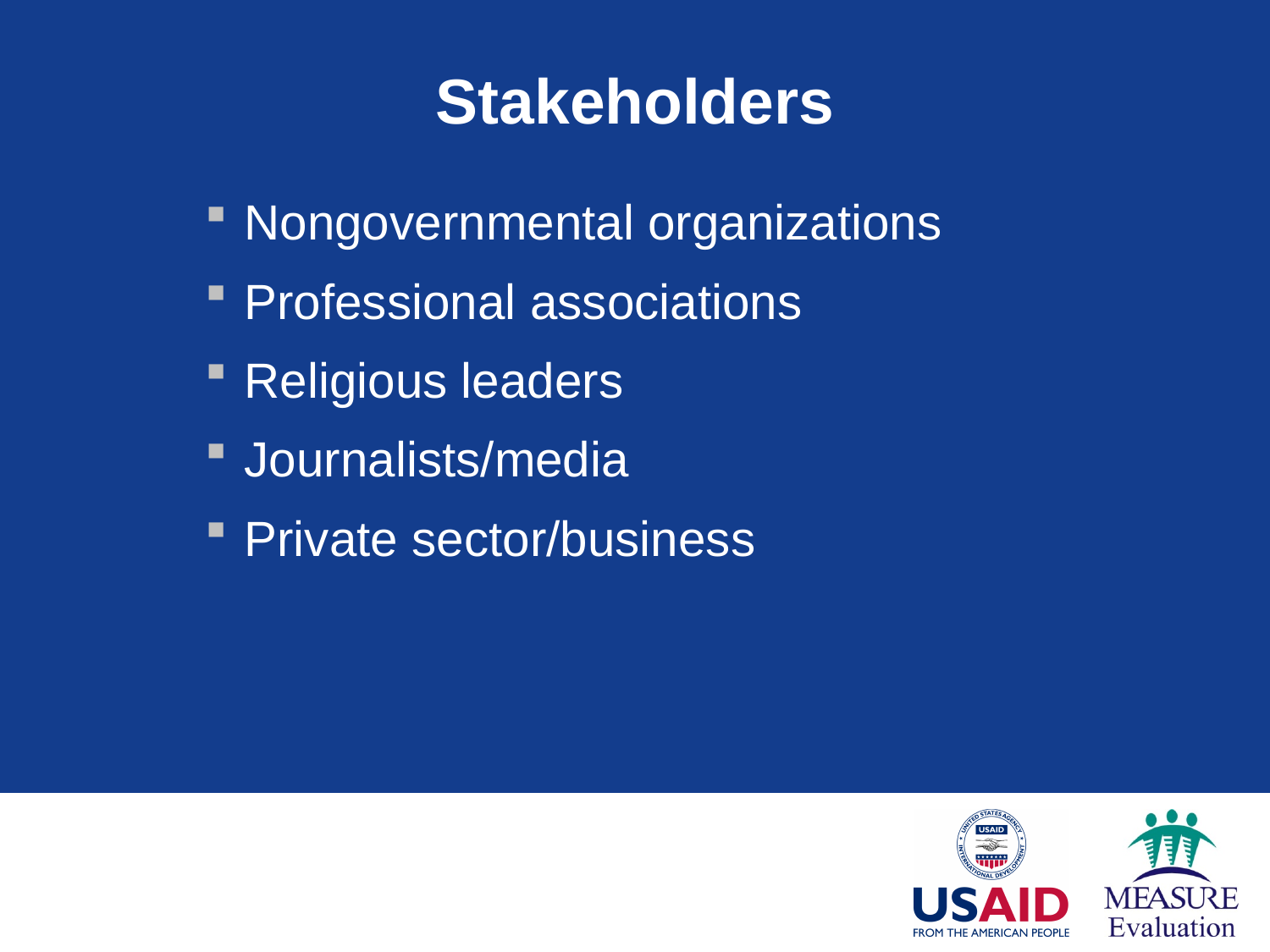

# Stakeholders
Nongovernmental organizations
Professional associations
Religious leaders
Journalists/media
Private sector/business